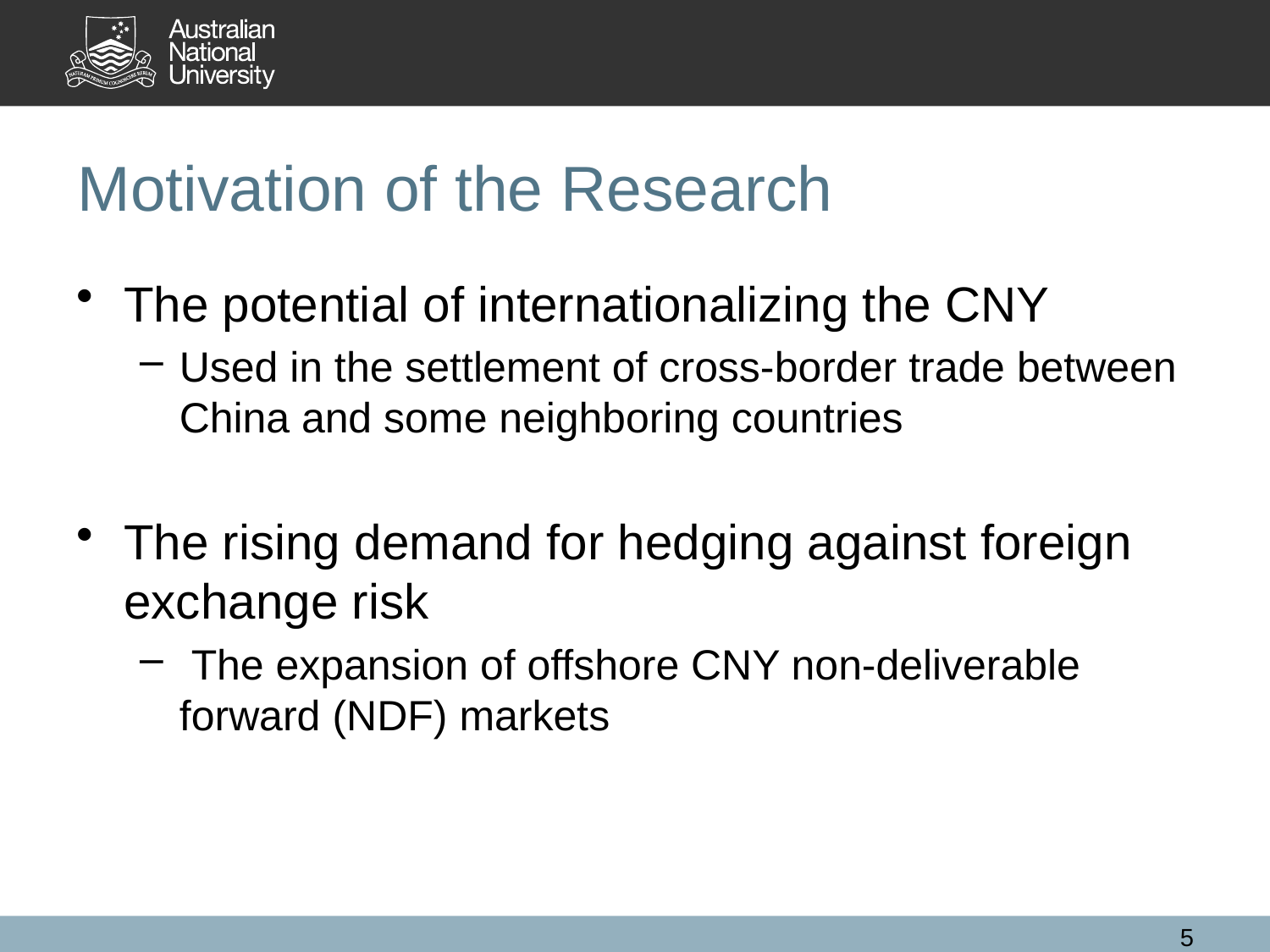

Motivation of the Research
The potential of internationalizing the CNY
Used in the settlement of cross-border trade between China and some neighboring countries

The rising demand for hedging against foreign exchange risk
 The expansion of offshore CNY non-deliverable forward (NDF) markets

5